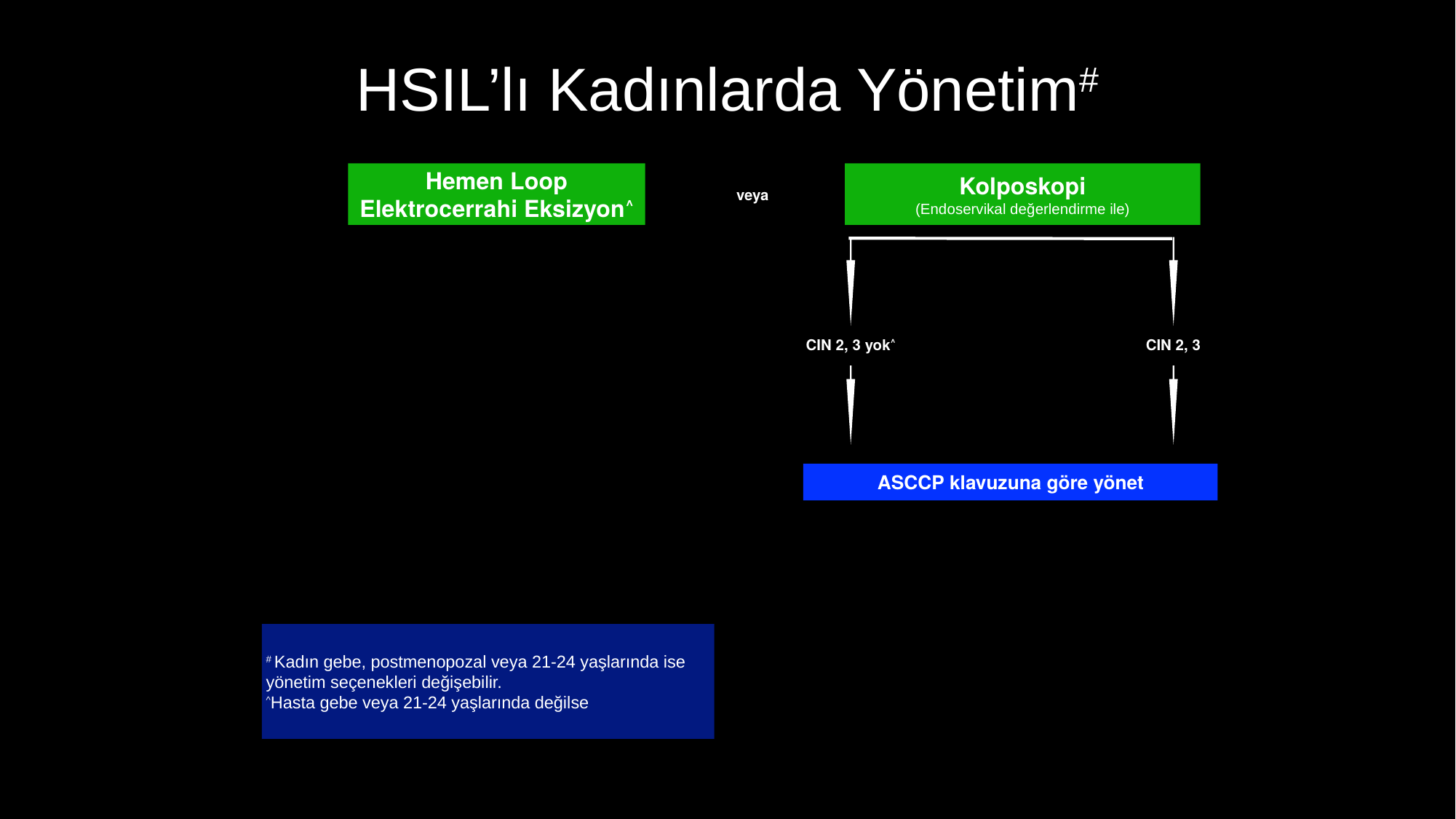

# HSIL’lı Kadınlarda Yönetim#
Hemen Loop Elektrocerrahi Eksizyon^
Kolposkopi
(Endoservikal değerlendirme ile)
veya

CIN 2, 3 yok^
CIN 2, 3

ASCCP klavuzuna göre yönet
# Kadın gebe, postmenopozal veya 21-24 yaşlarında ise yönetim seçenekleri değişebilir.
^Hasta gebe veya 21-24 yaşlarında değilse